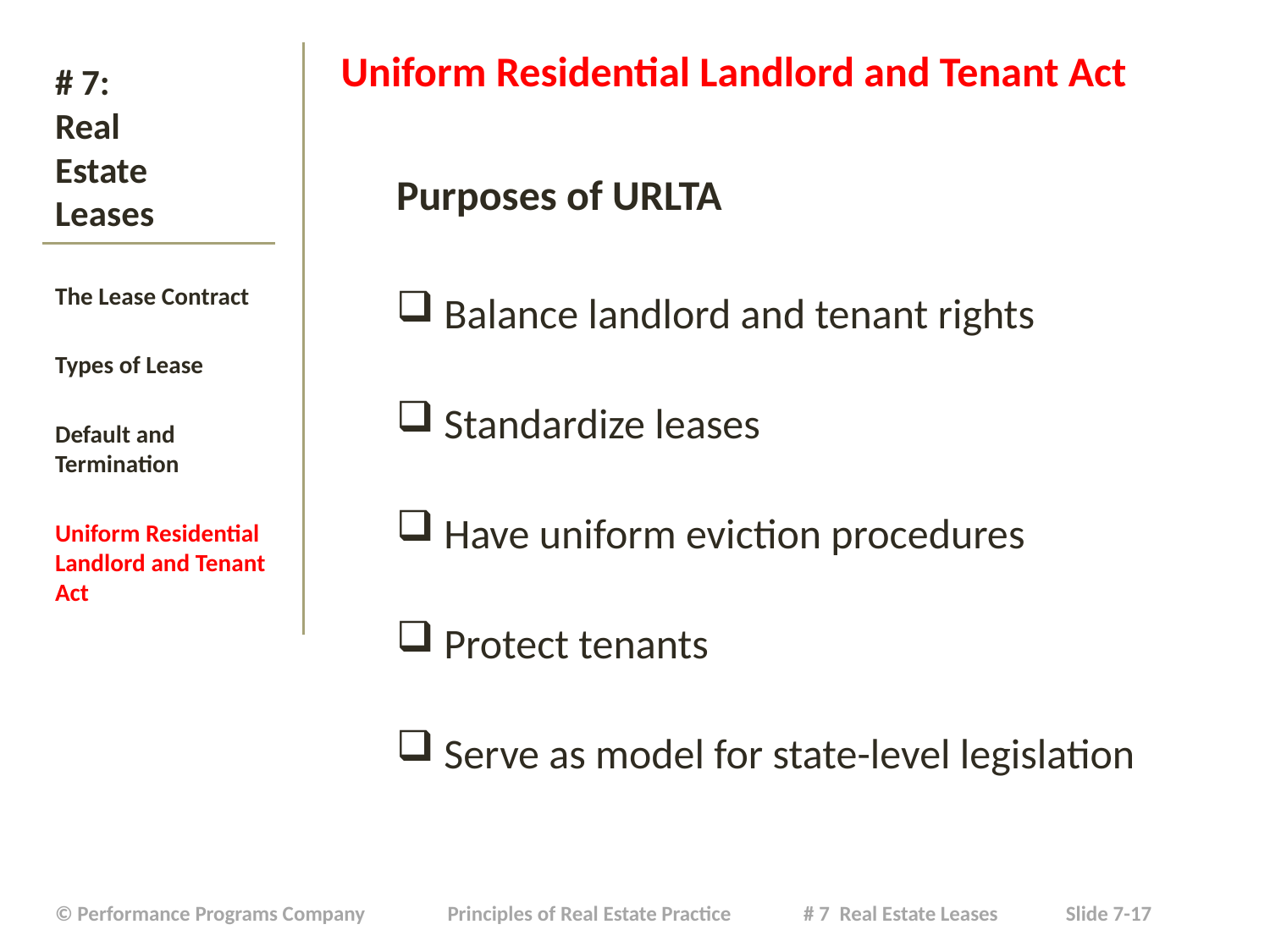

Uniform Residential Landlord and Tenant Act

Purposes of URLTA

Balance landlord and tenant rights
Standardize leases
Have uniform eviction procedures
Protect tenants
Serve as model for state-level legislation

# # 7: Real Estate Leases

The Lease Contract

Types of Lease

Default and Termination

Uniform Residential Landlord and Tenant Act

| © Performance Programs Company Principles of Real Estate Practice # 7 Real Estate Leases Slide 7-17 |
| --- |